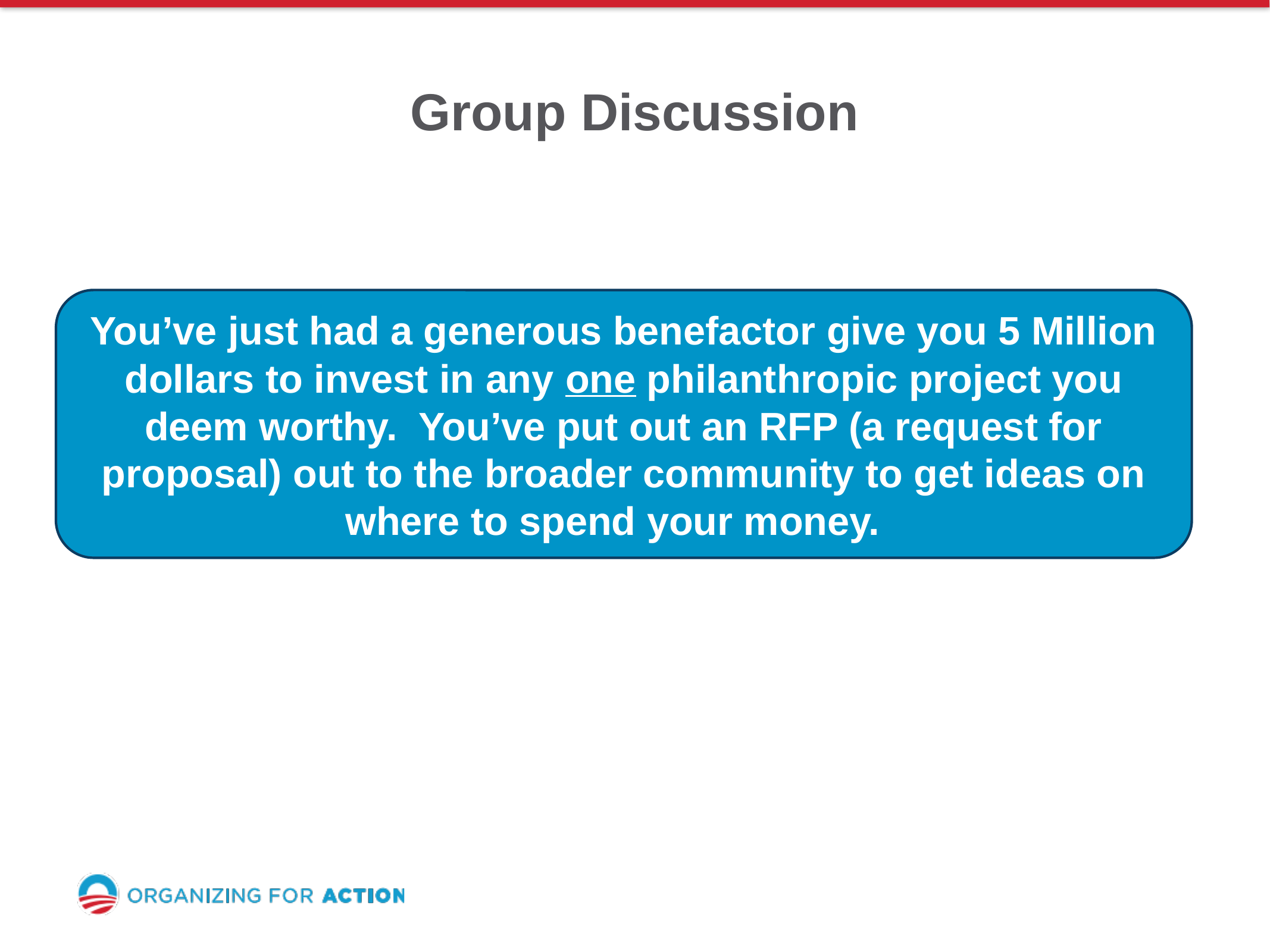

Group Discussion
You’ve just had a generous benefactor give you 5 Million dollars to invest in any one philanthropic project you deem worthy.  You’ve put out an RFP (a request for proposal) out to the broader community to get ideas on where to spend your money.